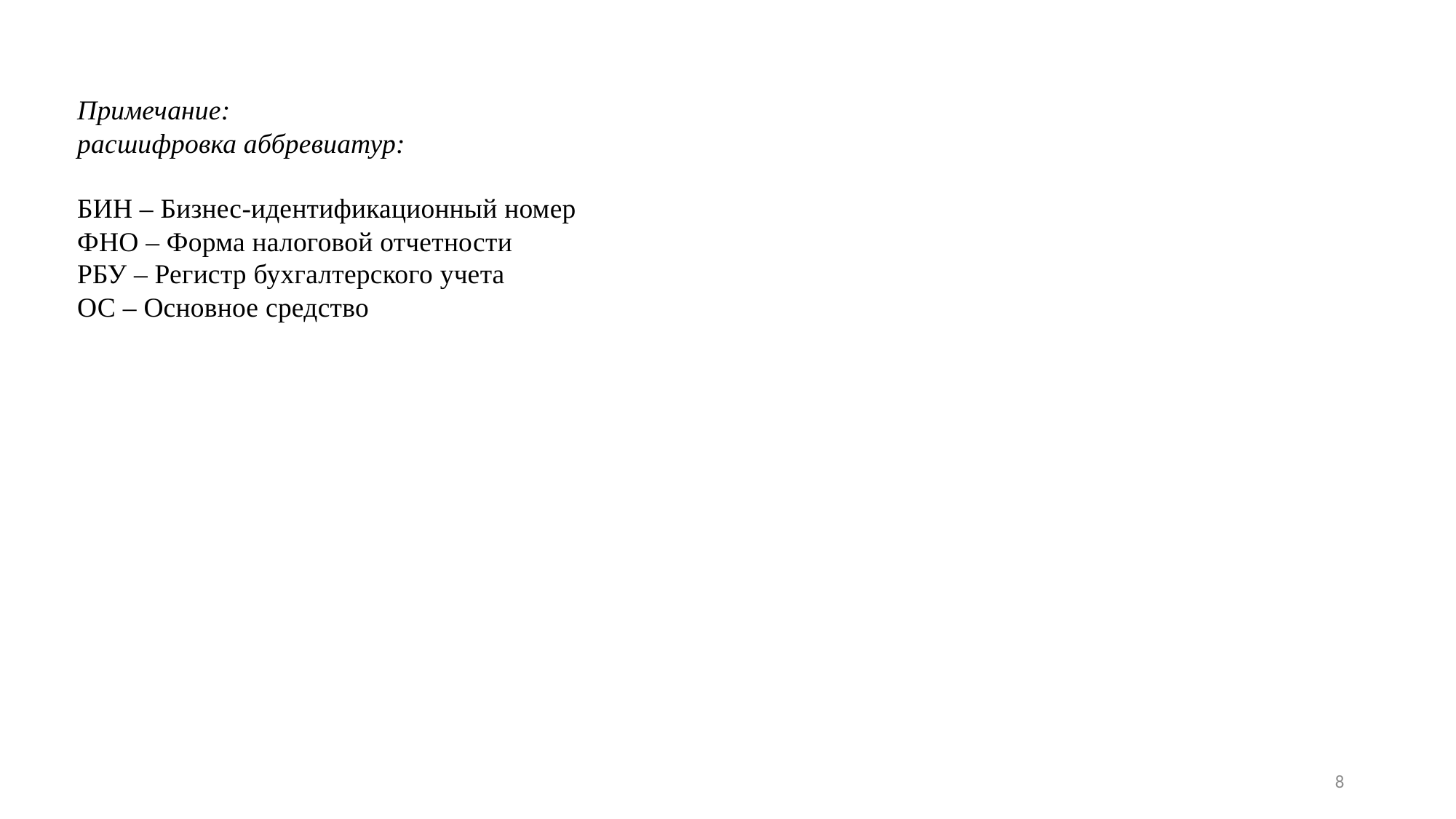

Примечание:
расшифровка аббревиатур:

БИН – Бизнес-идентификационный номер
ФНО – Форма налоговой отчетности
РБУ – Регистр бухгалтерского учета
ОС – Основное средство
8